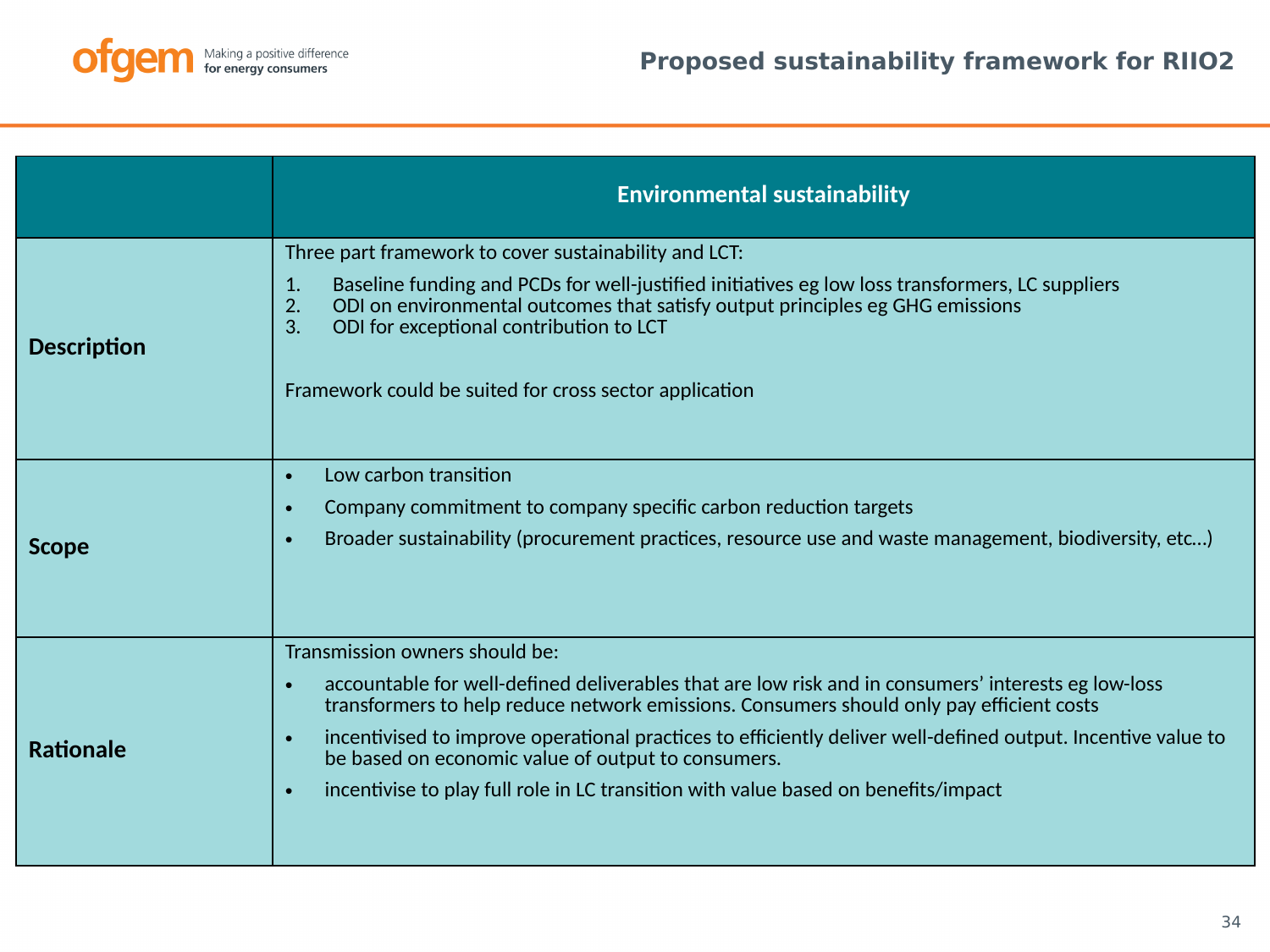

# Proposed sustainability framework for RIIO2
|  | Environmental sustainability |
| --- | --- |
| Description | Three part framework to cover sustainability and LCT: Baseline funding and PCDs for well-justified initiatives eg low loss transformers, LC suppliers ODI on environmental outcomes that satisfy output principles eg GHG emissions ODI for exceptional contribution to LCT Framework could be suited for cross sector application |
| Scope | Low carbon transition Company commitment to company specific carbon reduction targets Broader sustainability (procurement practices, resource use and waste management, biodiversity, etc…) |
| Rationale | Transmission owners should be: accountable for well-defined deliverables that are low risk and in consumers’ interests eg low-loss transformers to help reduce network emissions. Consumers should only pay efficient costs incentivised to improve operational practices to efficiently deliver well-defined output. Incentive value to be based on economic value of output to consumers. incentivise to play full role in LC transition with value based on benefits/impact |

34